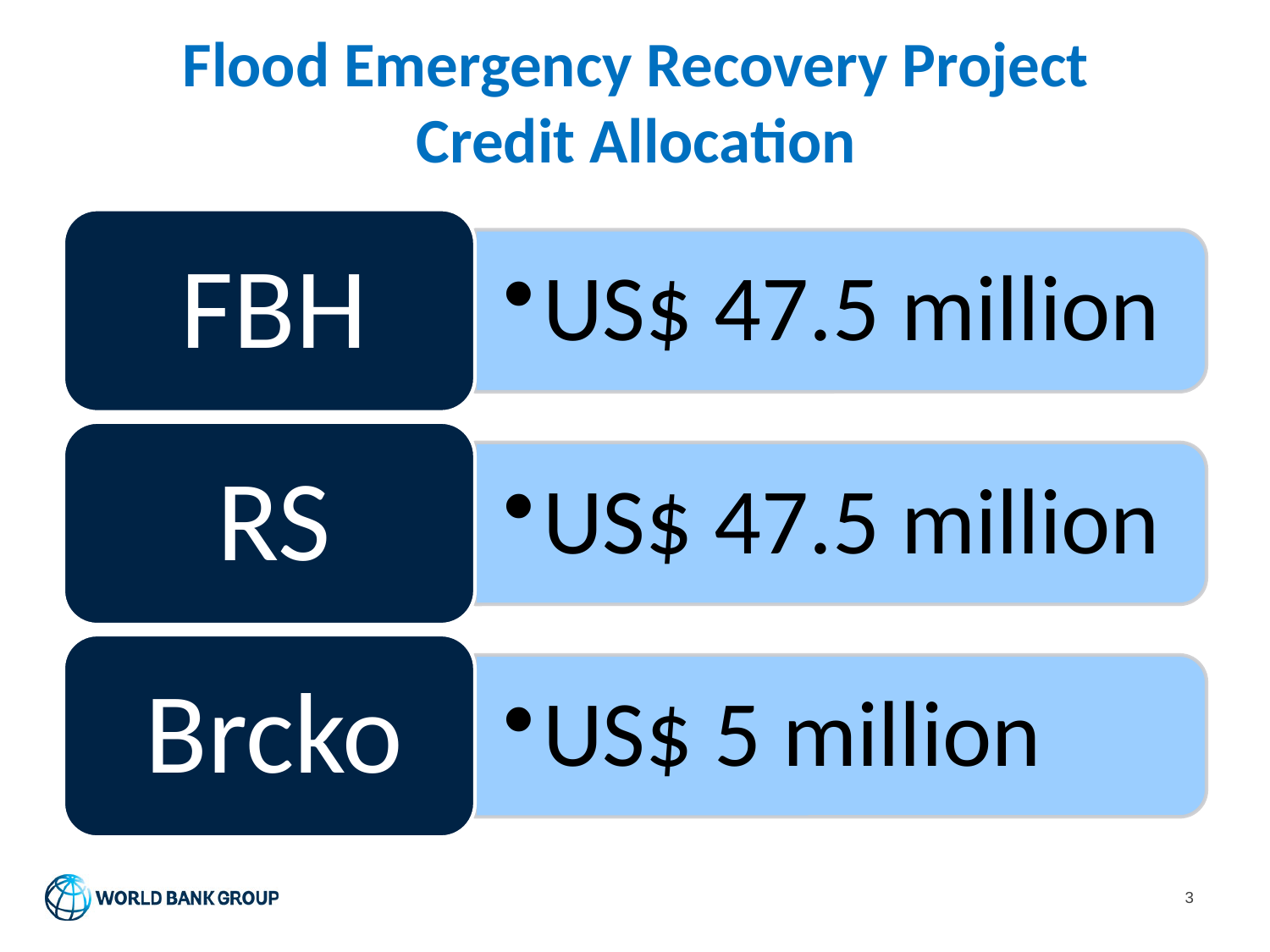

Flood Emergency Recovery Project
Credit Allocation
US$ 47.5 million
FBH
US$ 47.5 million
RS
US$ 5 million
Brcko
3